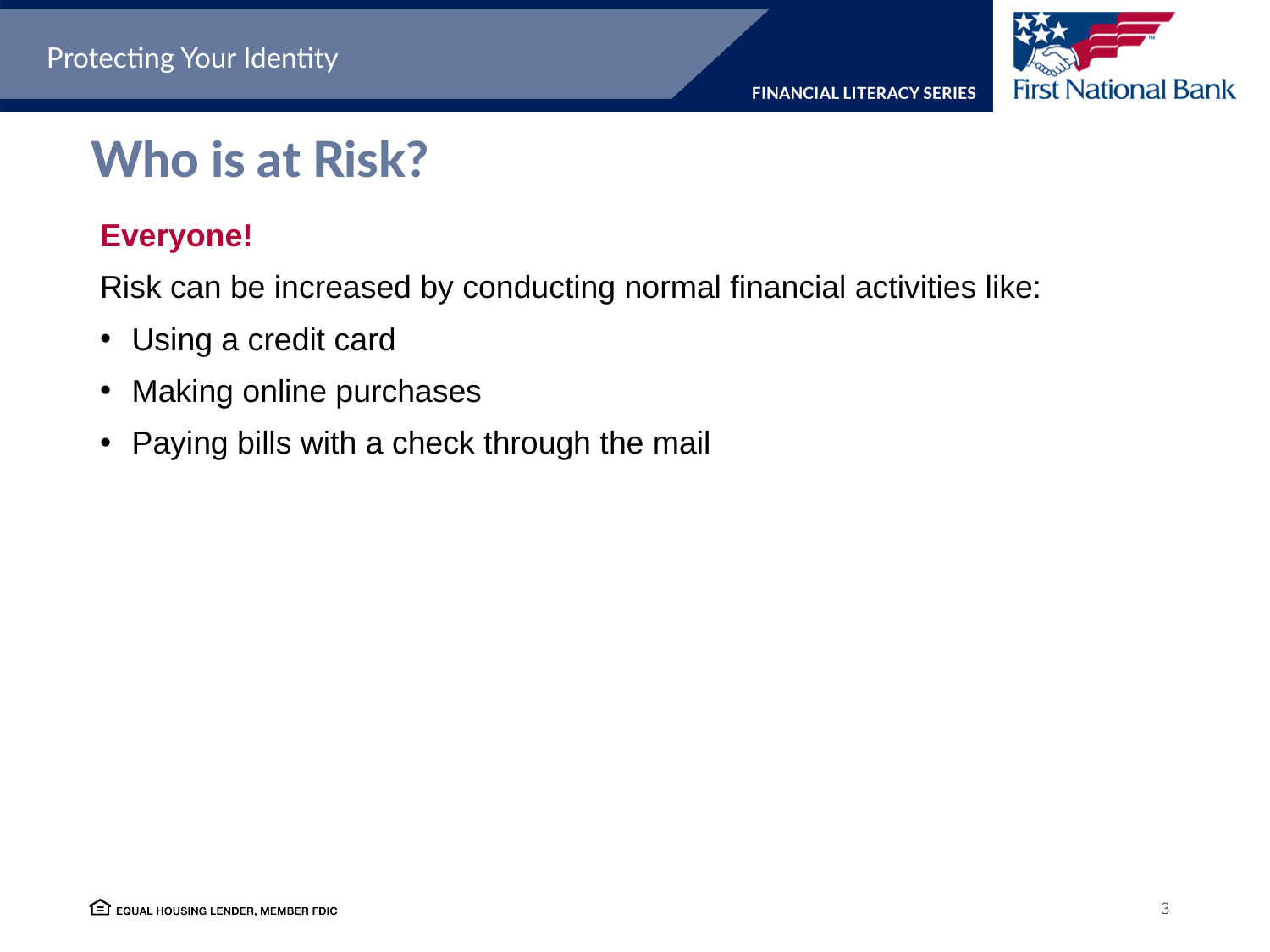

Protecting Your Identity
# Who is at Risk?
Everyone!
Risk can be increased by conducting normal financial activities like:
Using a credit card
Making online purchases
Paying bills with a check through the mail
3